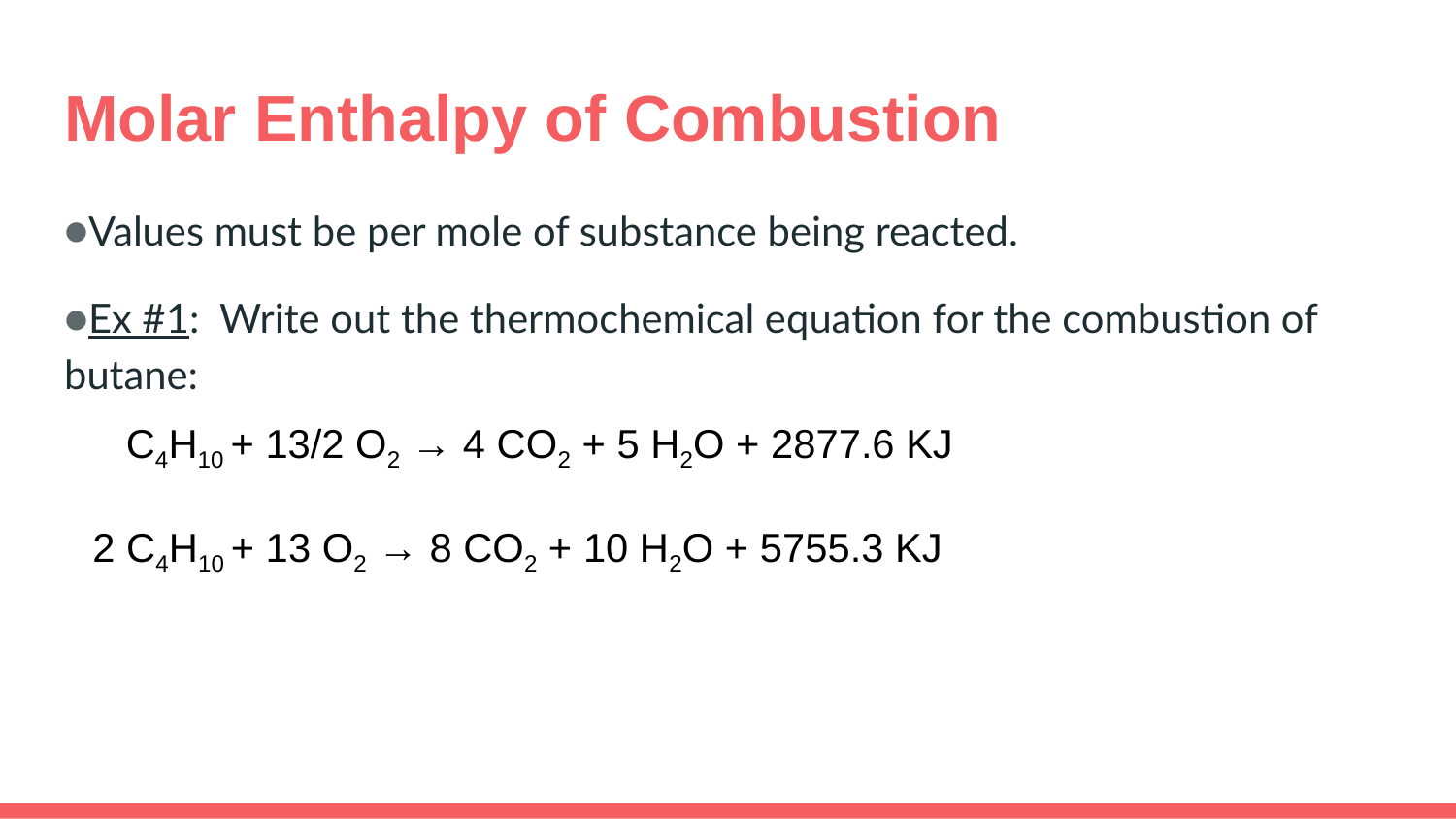

# Molar Enthalpy of Combustion
Values must be per mole of substance being reacted.
Ex #1:  Write out the thermochemical equation for the combustion of butane:
   C4H10 + 13/2 O2 → 4 CO2 + 5 H2O + 2877.6 KJ

2 C4H10 + 13 O2 → 8 CO2 + 10 H2O + 5755.3 KJ